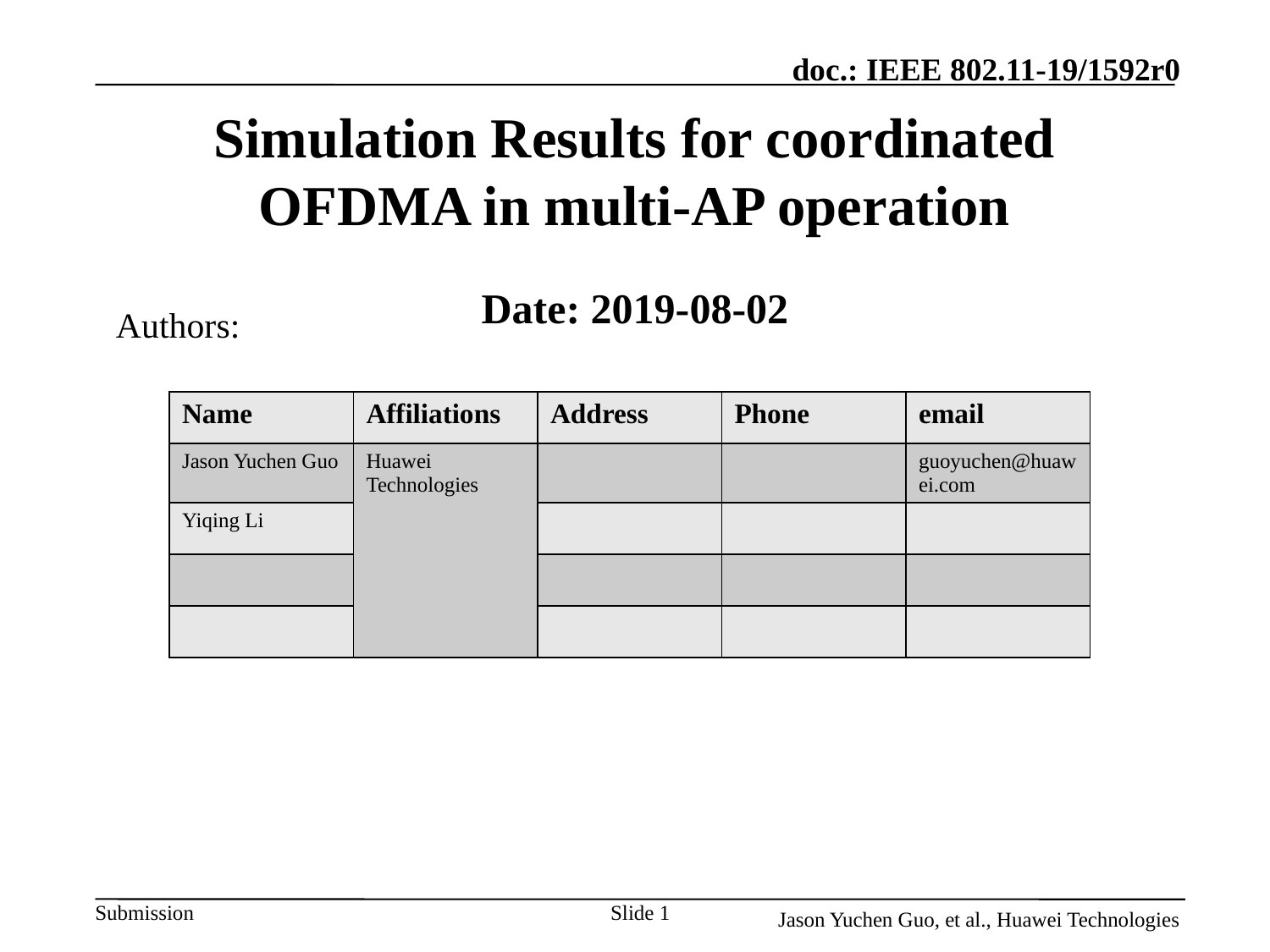

# Simulation Results for coordinated OFDMA in multi-AP operation
Date: 2019-08-02
Authors:
| Name | Affiliations | Address | Phone | email |
| --- | --- | --- | --- | --- |
| Jason Yuchen Guo | Huawei Technologies |  |  | guoyuchen@huawei.com |
| Yiqing Li |  |  |  |  |
|  |  |  |  |  |
|  |  |  |  |  |
Slide 1